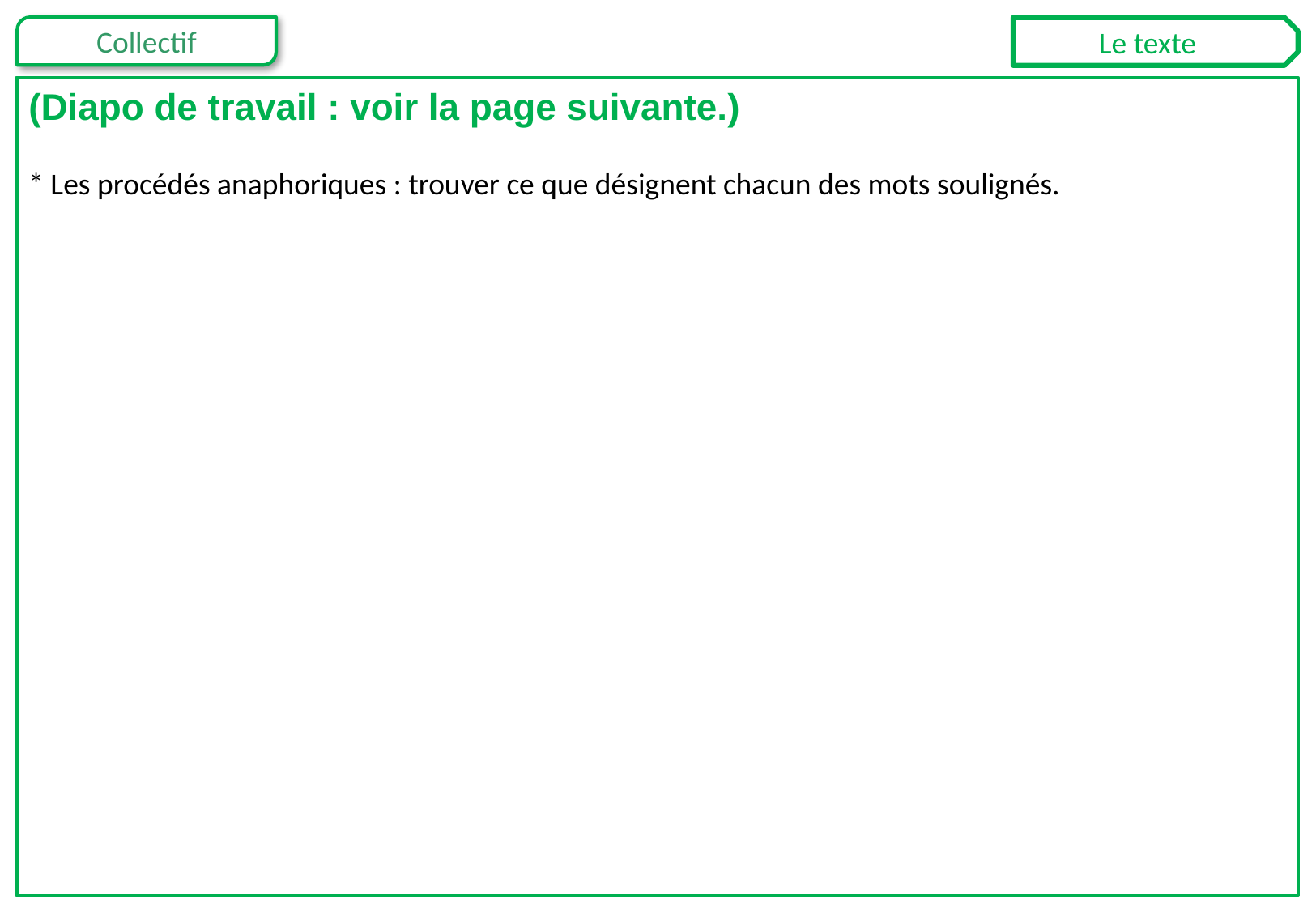

Le texte
(Diapo de travail : voir la page suivante.)

* Les procédés anaphoriques : trouver ce que désignent chacun des mots soulignés.